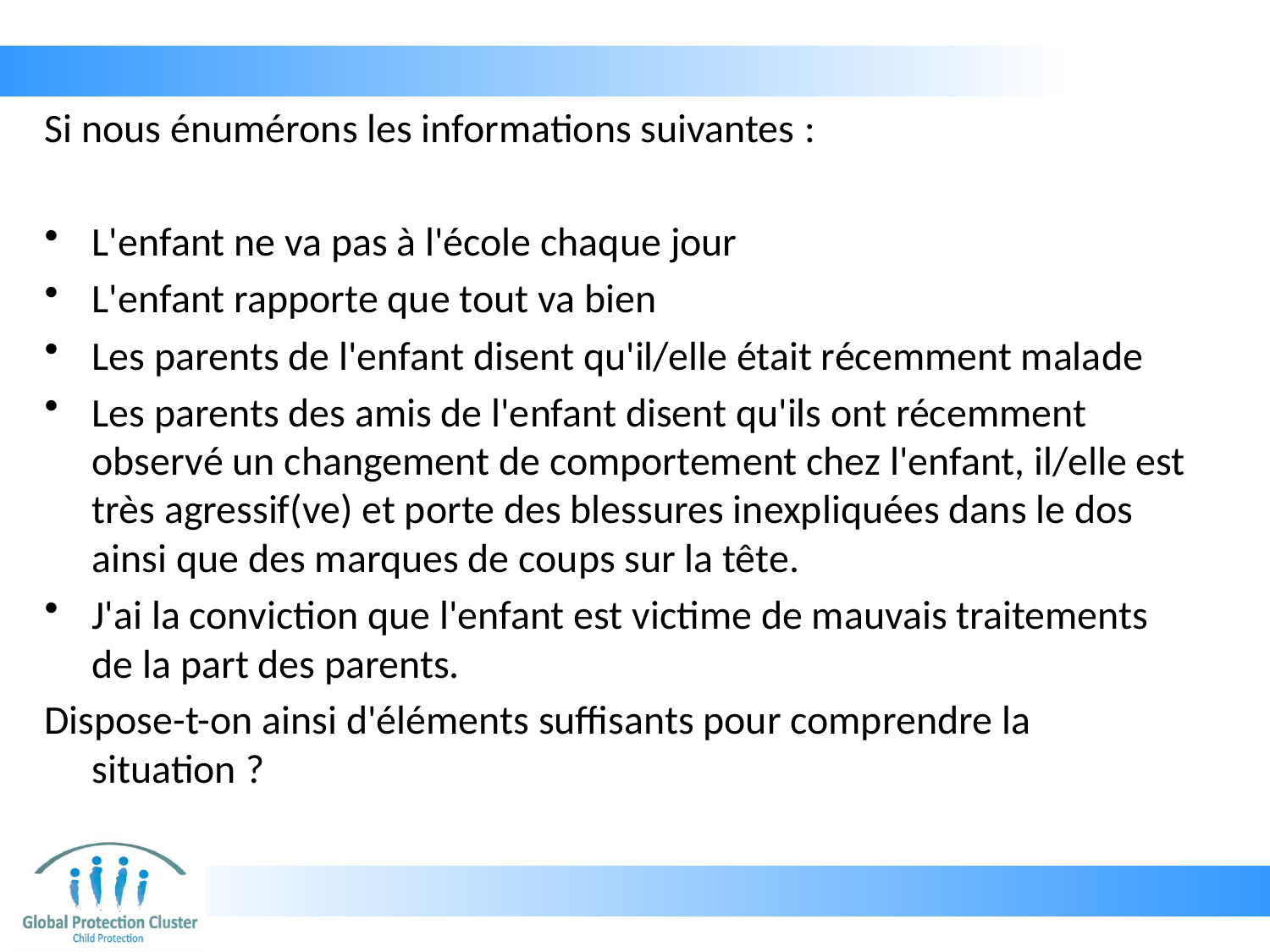

Si nous énumérons les informations suivantes :

L'enfant ne va pas à l'école chaque jour
L'enfant rapporte que tout va bien
Les parents de l'enfant disent qu'il/elle était récemment malade
Les parents des amis de l'enfant disent qu'ils ont récemment observé un changement de comportement chez l'enfant, il/elle est très agressif(ve) et porte des blessures inexpliquées dans le dos ainsi que des marques de coups sur la tête.
J'ai la conviction que l'enfant est victime de mauvais traitements de la part des parents.
Dispose-t-on ainsi d'éléments suffisants pour comprendre la situation ?